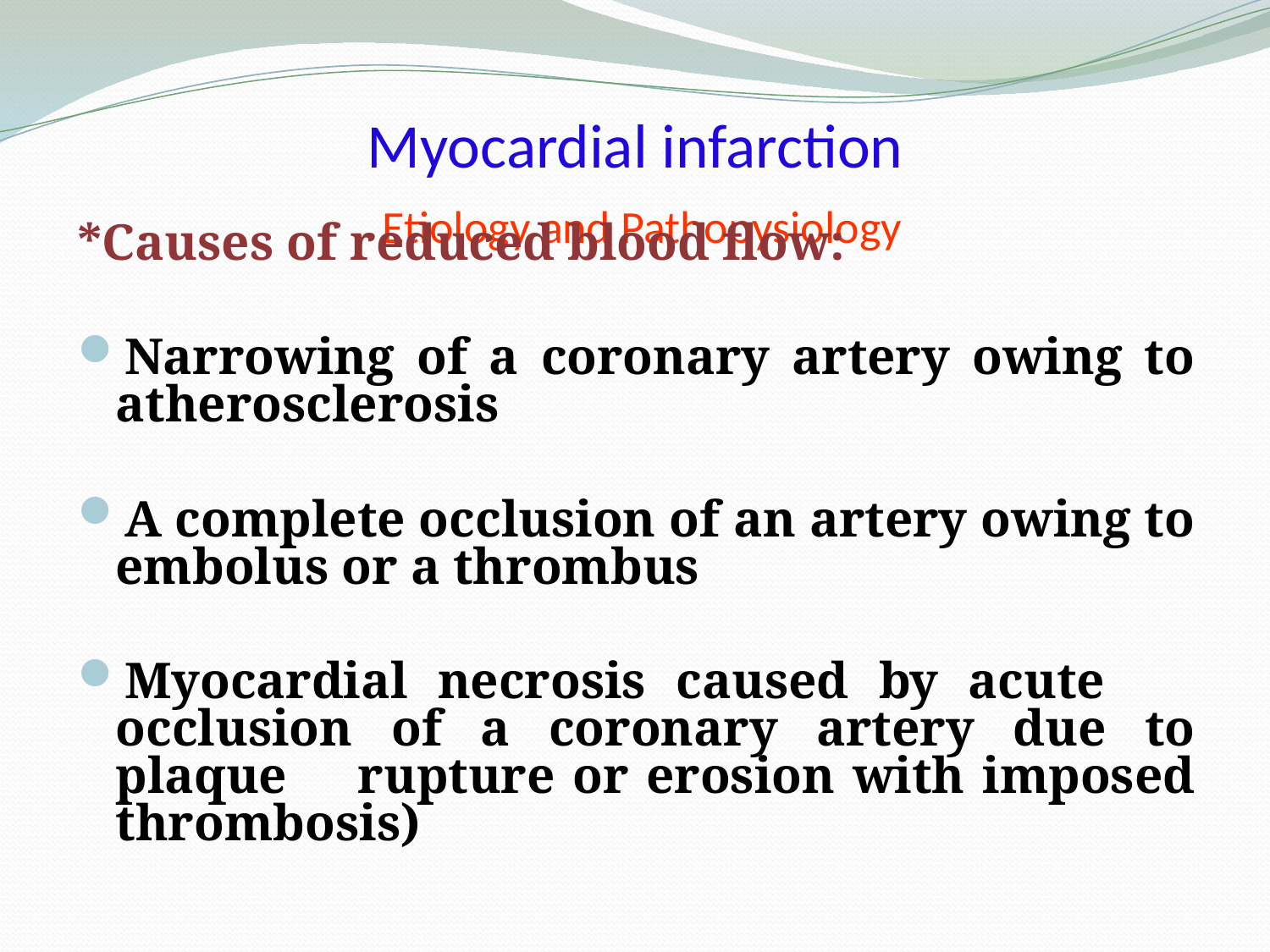

# Myocardial infarction Etiology and Pathopysiology
*Causes of reduced blood flow:

Narrowing of a coronary artery owing to atherosclerosis

A complete occlusion of an artery owing to embolus or a thrombus

Myocardial necrosis caused by acute    occlusion of a coronary artery due to plaque    rupture or erosion with imposed thrombosis)